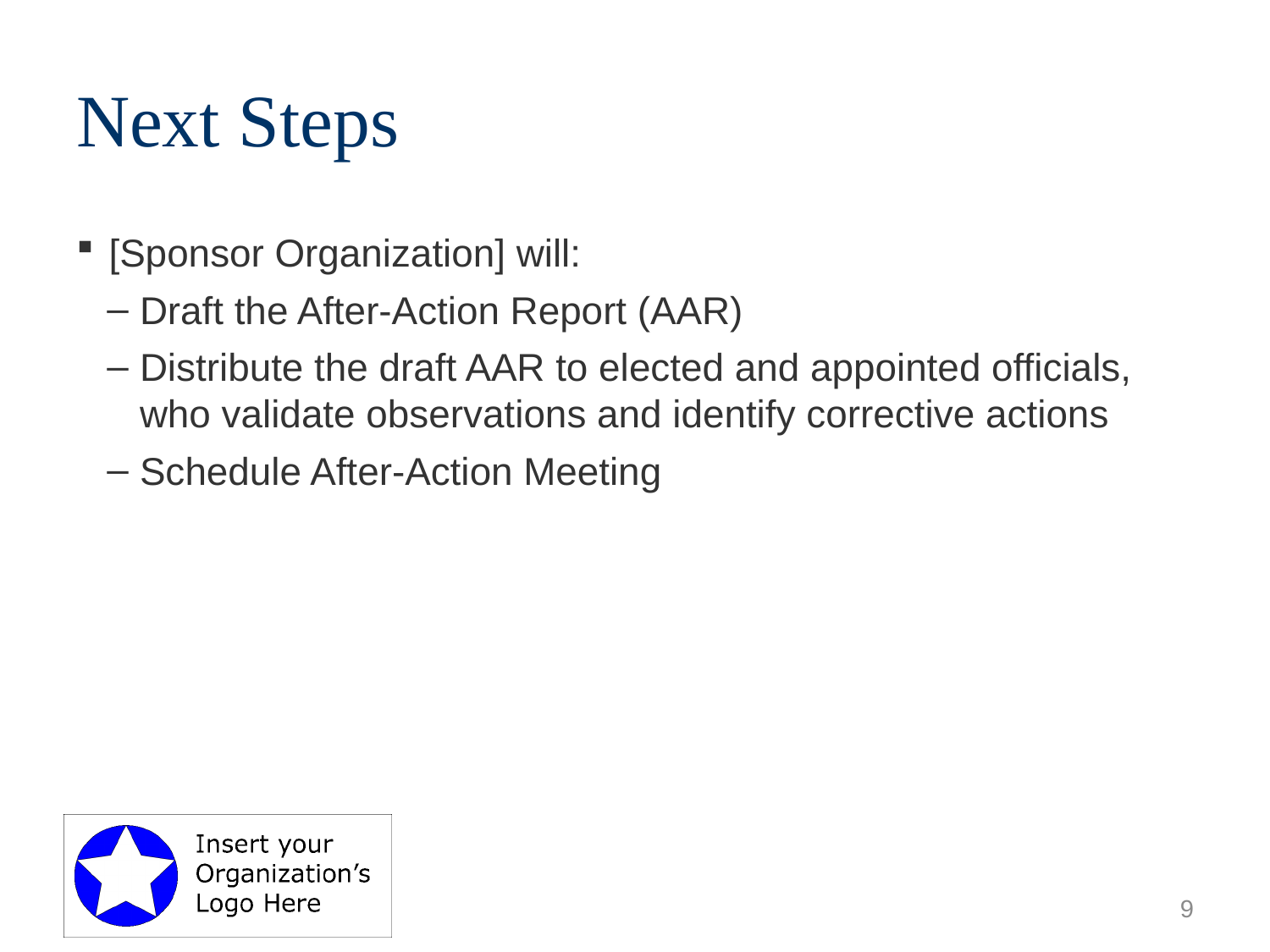

# Next Steps
[Sponsor Organization] will:
Draft the After-Action Report (AAR)
Distribute the draft AAR to elected and appointed officials, who validate observations and identify corrective actions
Schedule After-Action Meeting
9